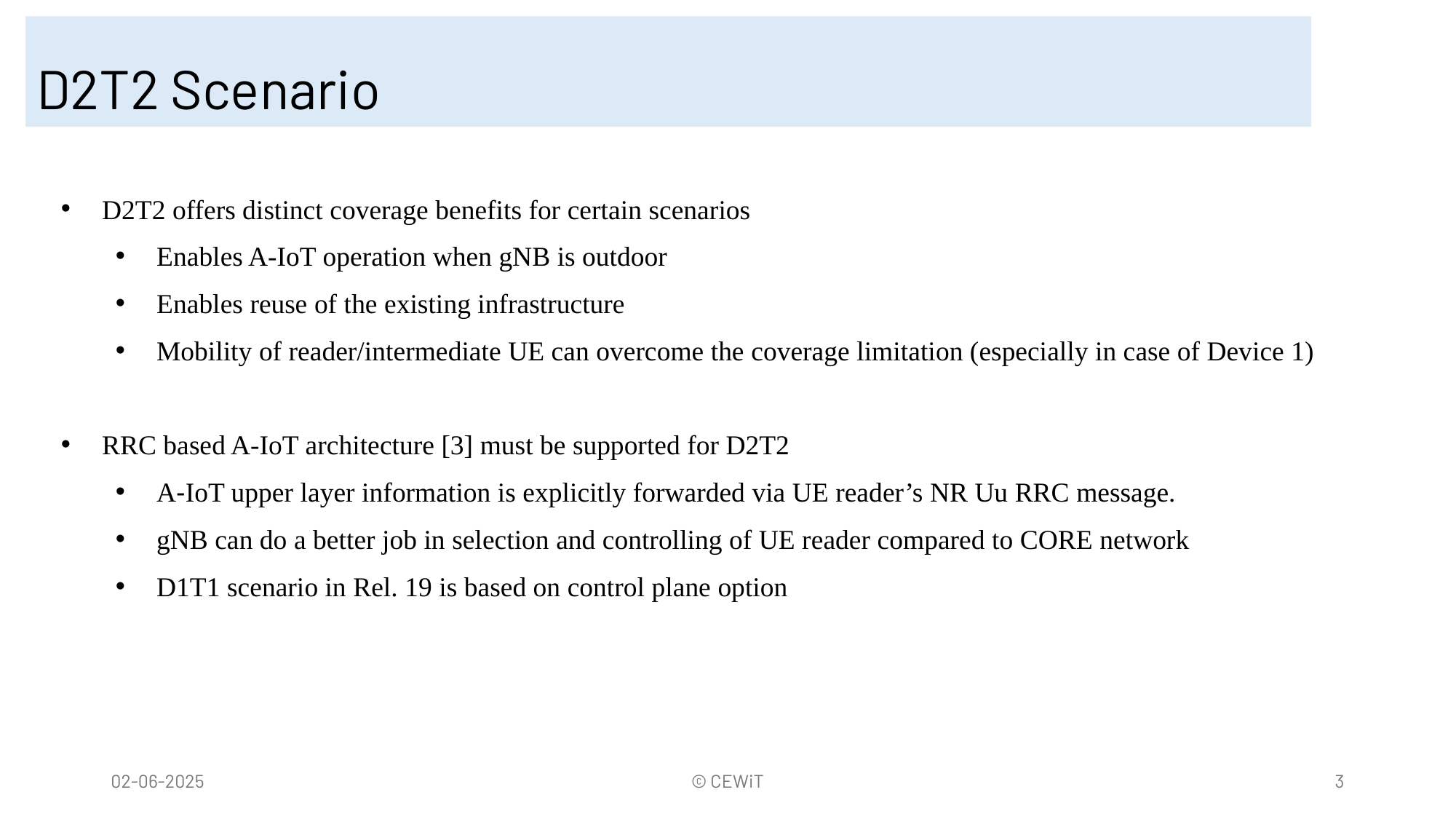

D2T2 Scenario

D2T2 offers distinct coverage benefits for certain scenarios
Enables A-IoT operation when gNB is outdoor
Enables reuse of the existing infrastructure
Mobility of reader/intermediate UE can overcome the coverage limitation (especially in case of Device 1)

RRC based A-IoT architecture [3] must be supported for D2T2
A-IoT upper layer information is explicitly forwarded via UE reader’s NR Uu RRC message.
gNB can do a better job in selection and controlling of UE reader compared to CORE network
D1T1 scenario in Rel. 19 is based on control plane option

02-06-2025
© CEWiT
3